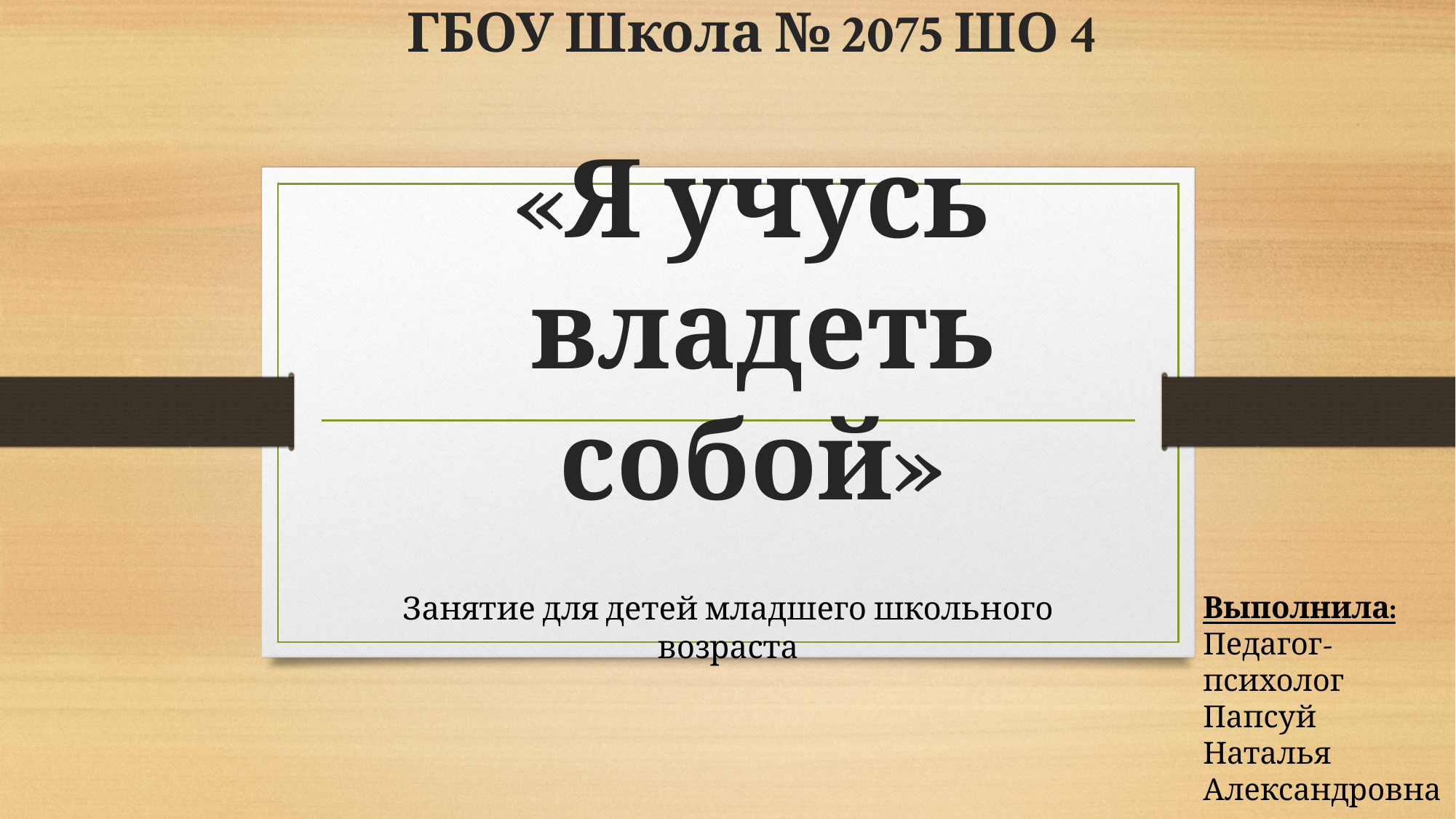

# МО коррекционной службы ГБОУ Школа № 2075 ШО 4 «Я учусь владеть собой»
Занятие для детей младшего школьного возраста
Выполнила:
Педагог-психолог
Папсуй Наталья Александровна